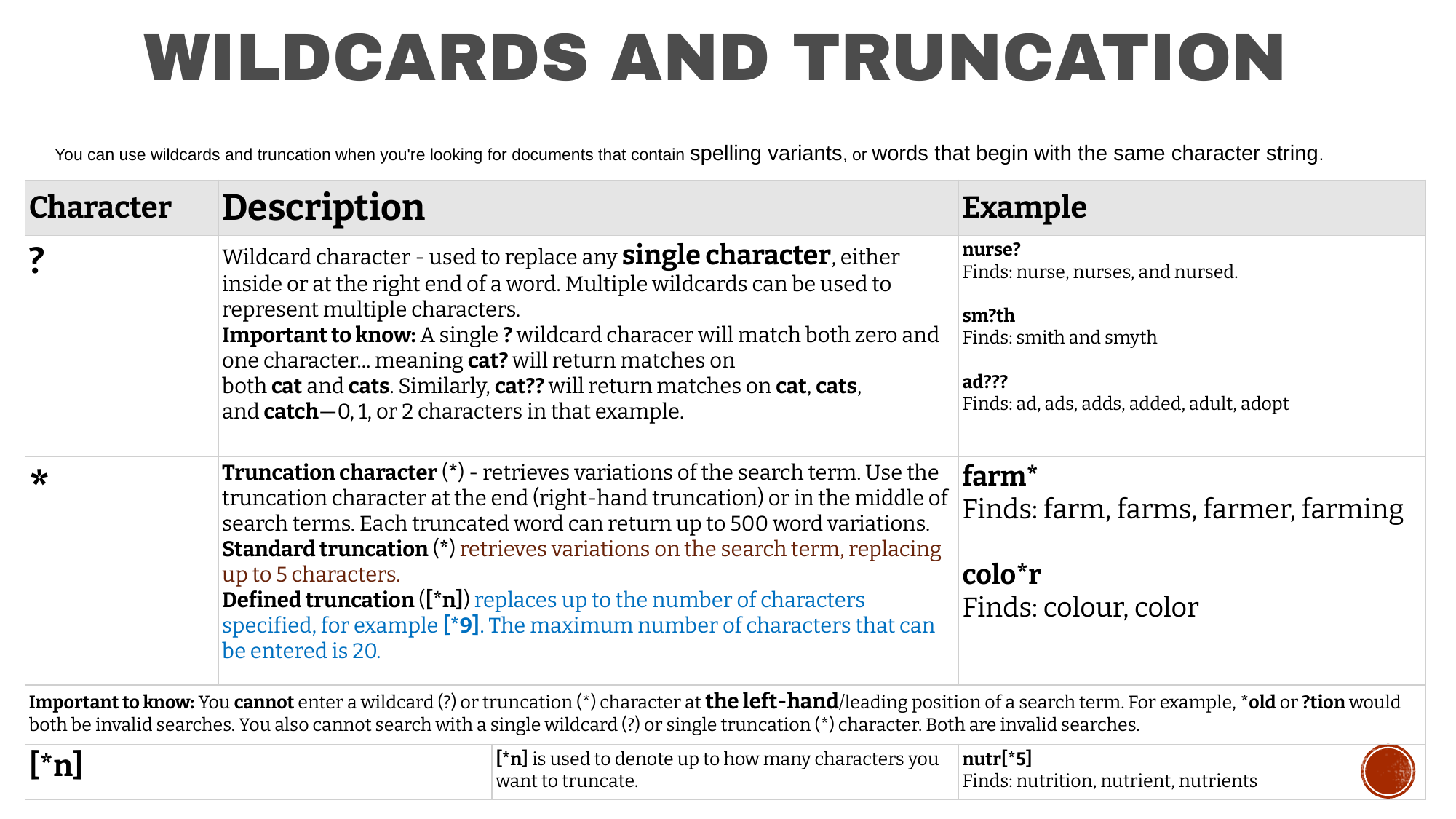

# Wildcards and truncation
You can use wildcards and truncation when you're looking for documents that contain spelling variants, or words that begin with the same character string.
| Character | Description | Description | Example |
| --- | --- | --- | --- |
| ? | Wildcard character - used to replace any single character, either inside or at the right end of a word. Multiple wildcards can be used to represent multiple characters. Important to know: A single ? wildcard characer will match both zero and one character... meaning cat? will return matches on both cat and cats. Similarly, cat?? will return matches on cat, cats, and catch—0, 1, or 2 characters in that example. | Wildcard character - used to replace any single character, either inside or at the right end of a word. Multiple wildcards can be used to represent multiple characters. Important to know: A single ? wildcard characer will match both zero and one character... meaning cat? will return matches on both cat and cats. Similarly, cat?? will return matches on cat, cats, and catch—0, 1, or 2 characters in that example. | nurse? Finds: nurse, nurses, and nursed. sm?th Finds: smith and smyth ad??? Finds: ad, ads, adds, added, adult, adopt |
| \* | Truncation character (\*) - retrieves variations of the search term. Use the truncation character at the end (right-hand truncation) or in the middle of search terms. Each truncated word can return up to 500 word variations. Standard truncation (\*) retrieves variations on the search term, replacing up to 5 characters. Defined truncation ([\*n]) replaces up to the number of characters specified, for example [\*9]. The maximum number of characters that can be entered is 20. | Truncation character (\*) - retrieves variations of the search term. Use the truncation character at the end (right-hand truncation) or in the middle of search terms. Each truncated word can return up to 500 word variations. Standard truncation (\*) retrieves variations on the search term, replacing up to 5 characters. Defined truncation ([\*n]) replaces up to the number of characters specified, for example [\*9]. The maximum number of characters that can be entered is 20. | farm\* Finds: farm, farms, farmer, farming colo\*r Finds: colour, color |
| Important to know: You cannot enter a wildcard (?) or truncation (\*) character at the left-hand/leading position of a search term. For example, \*old or ?tion would both be invalid searches. You also cannot search with a single wildcard (?) or single truncation (\*) character. Both are invalid searches. |  |  |  |
| [\*n] |  | [\*n] is used to denote up to how many characters you want to truncate. | nutr[\*5] Finds: nutrition, nutrient, nutrients |